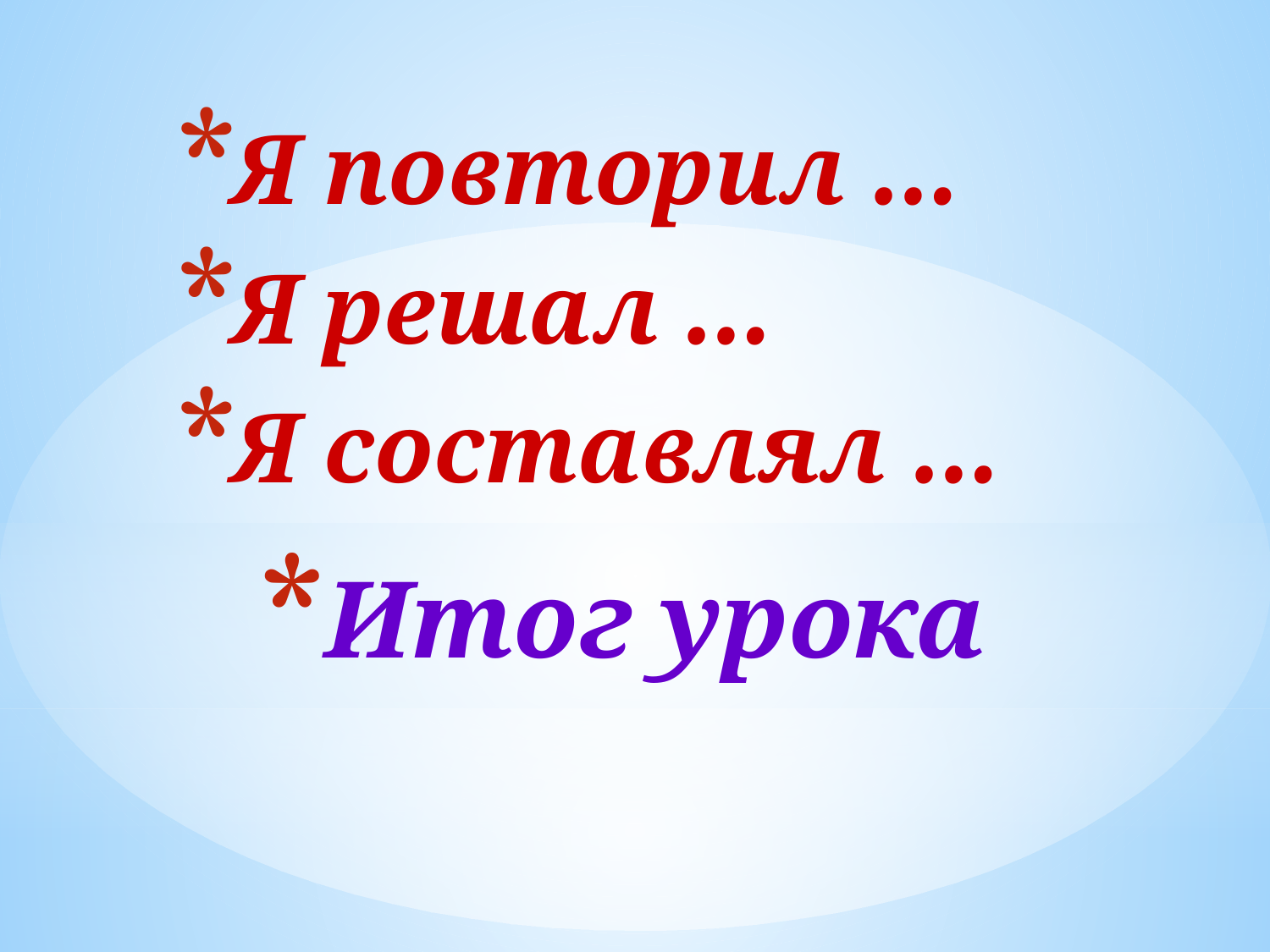

Я повторил …
Я решал …
Я составлял …
# Итог урока